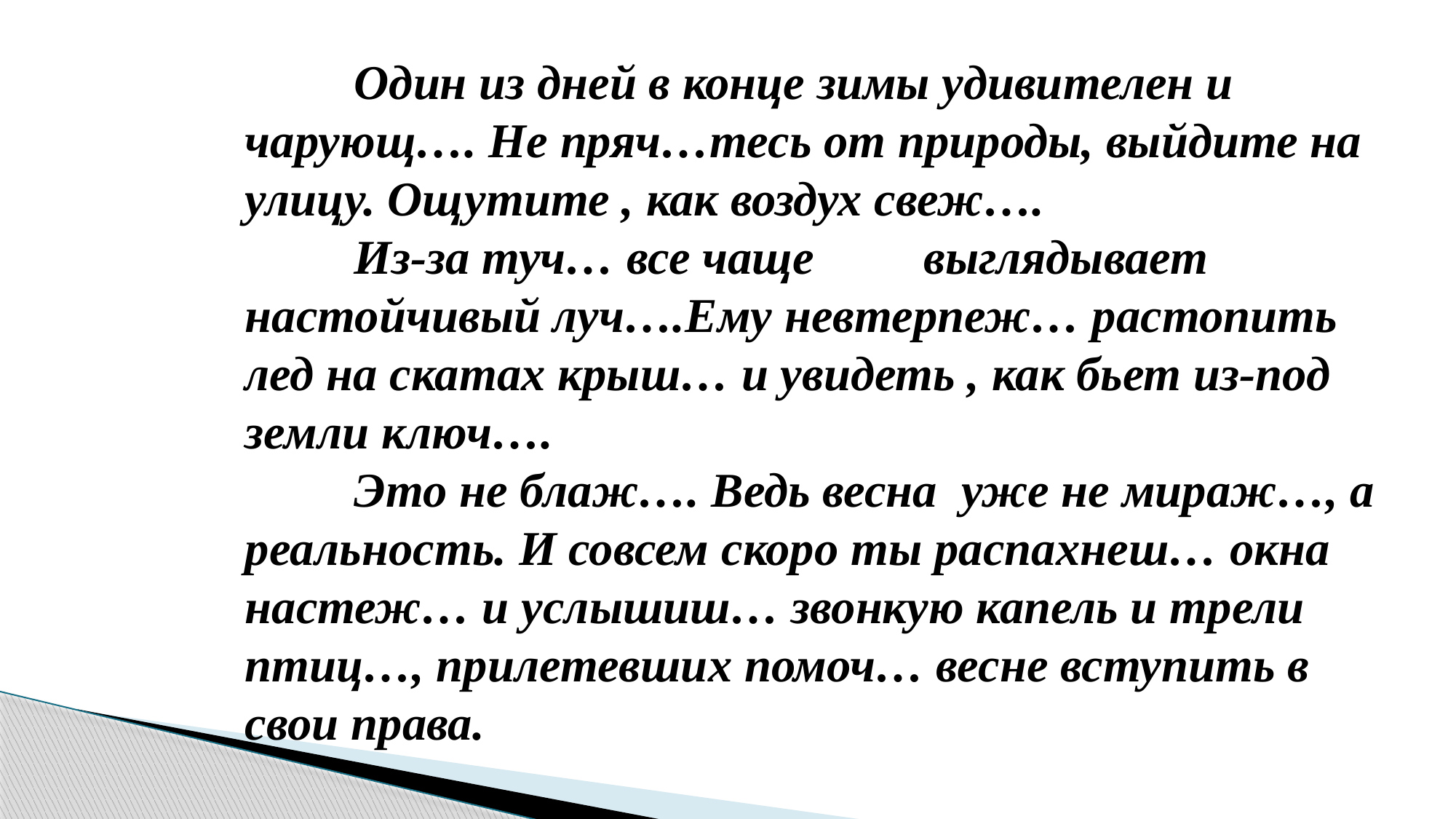

Один из дней в конце зимы удивителен и чарующ…. Не пряч…тесь от природы, выйдите на улицу. Ощутите , как воздух свеж….
	Из-за туч… все чаще         выглядывает настойчивый луч….Ему невтерпеж… растопить лед на скатах крыш… и увидеть , как бьет из-под земли ключ….
	Это не блаж…. Ведь весна  уже не мираж…, а реальность. И совсем скоро ты распахнеш… окна настеж… и услышиш… звонкую капель и трели птиц…, прилетевших помоч… весне вступить в свои права.